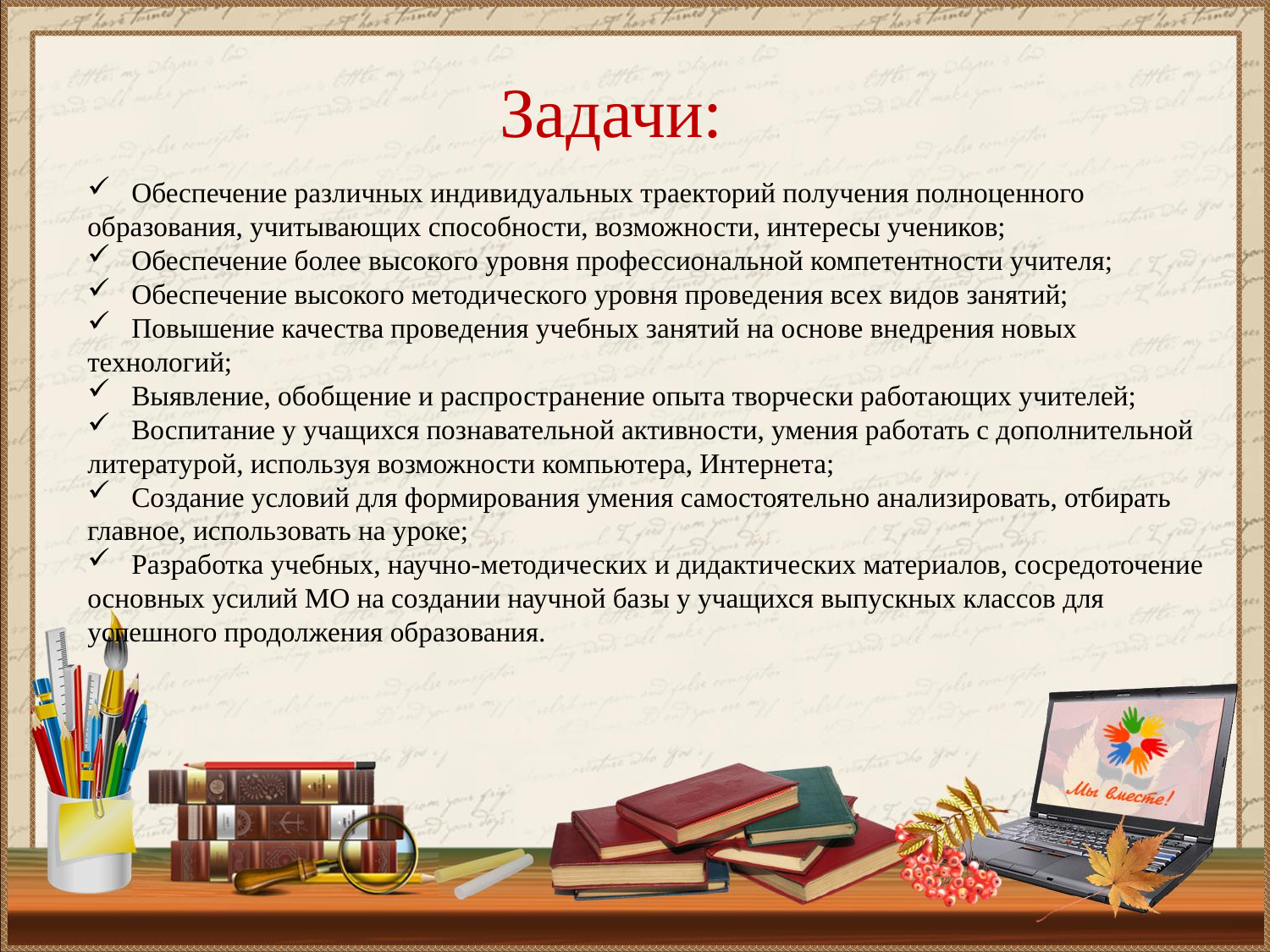

# Задачи:
   Обеспечение различных индивидуальных траекторий получения полноценного образования, учитывающих способности, возможности, интересы учеников;
   Обеспечение более высокого уровня профессиональной компетентности учителя;
   Обеспечение высокого методического уровня проведения всех видов занятий;
   Повышение качества проведения учебных занятий на основе внедрения новых технологий;
   Выявление, обобщение и распространение опыта творчески работающих учителей;
   Воспитание у учащихся познавательной активности, умения работать с дополнительной литературой, используя возможности компьютера, Интернета;
   Создание условий для формирования умения самостоятельно анализировать, отбирать главное, использовать на уроке;
   Разработка учебных, научно-методических и дидактических материалов, сосредоточение основных усилий МО на создании научной базы у учащихся выпускных классов для успешного продолжения образования.